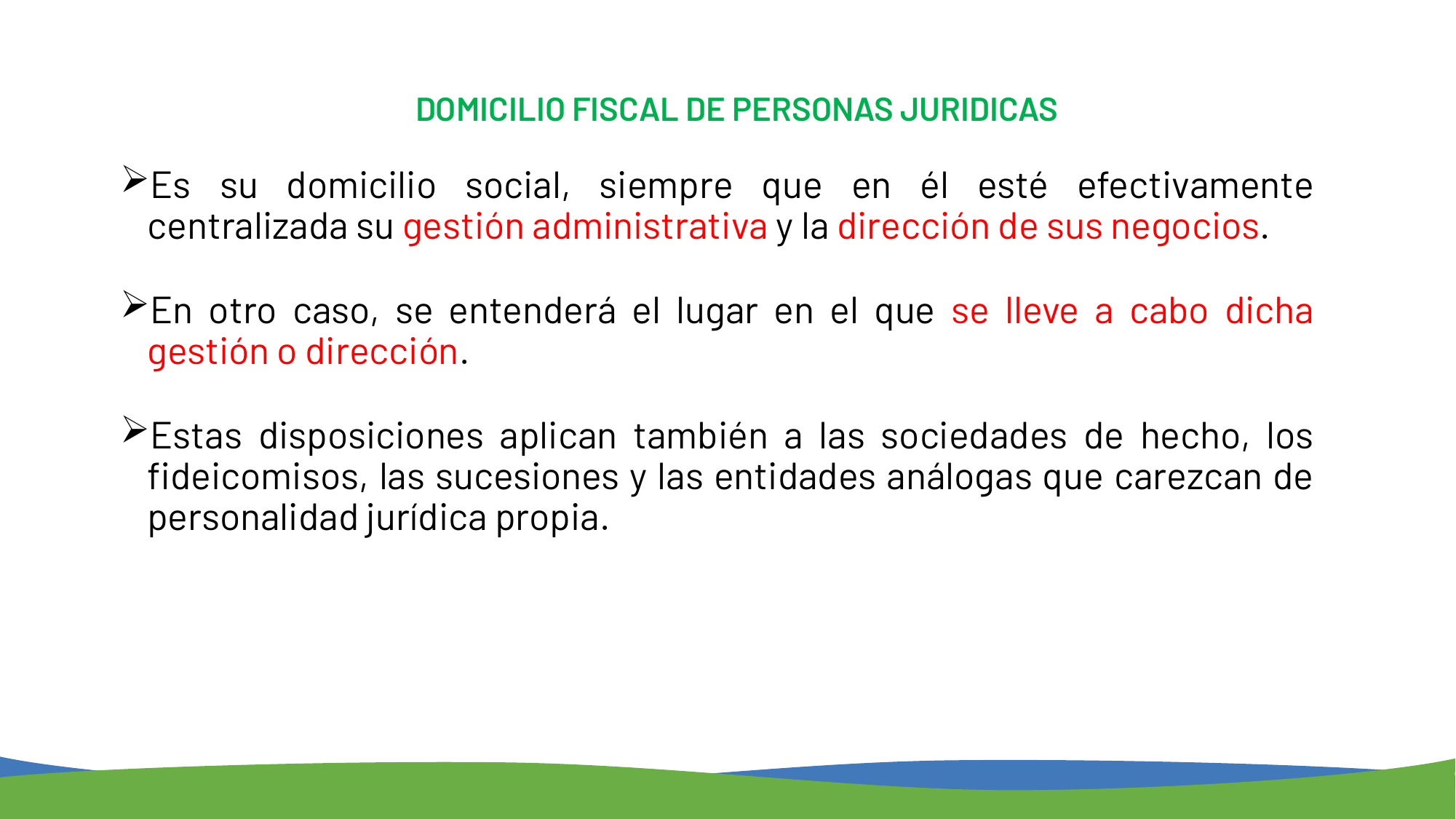

DOMICILIO FISCAL DE PERSONAS JURIDICAS
Es su domicilio social, siempre que en él esté efectivamente centralizada su gestión administrativa y la dirección de sus negocios.

En otro caso, se entenderá el lugar en el que se lleve a cabo dicha gestión o dirección.

Estas disposiciones aplican también a las sociedades de hecho, los fideicomisos, las sucesiones y las entidades análogas que carezcan de personalidad jurídica propia.